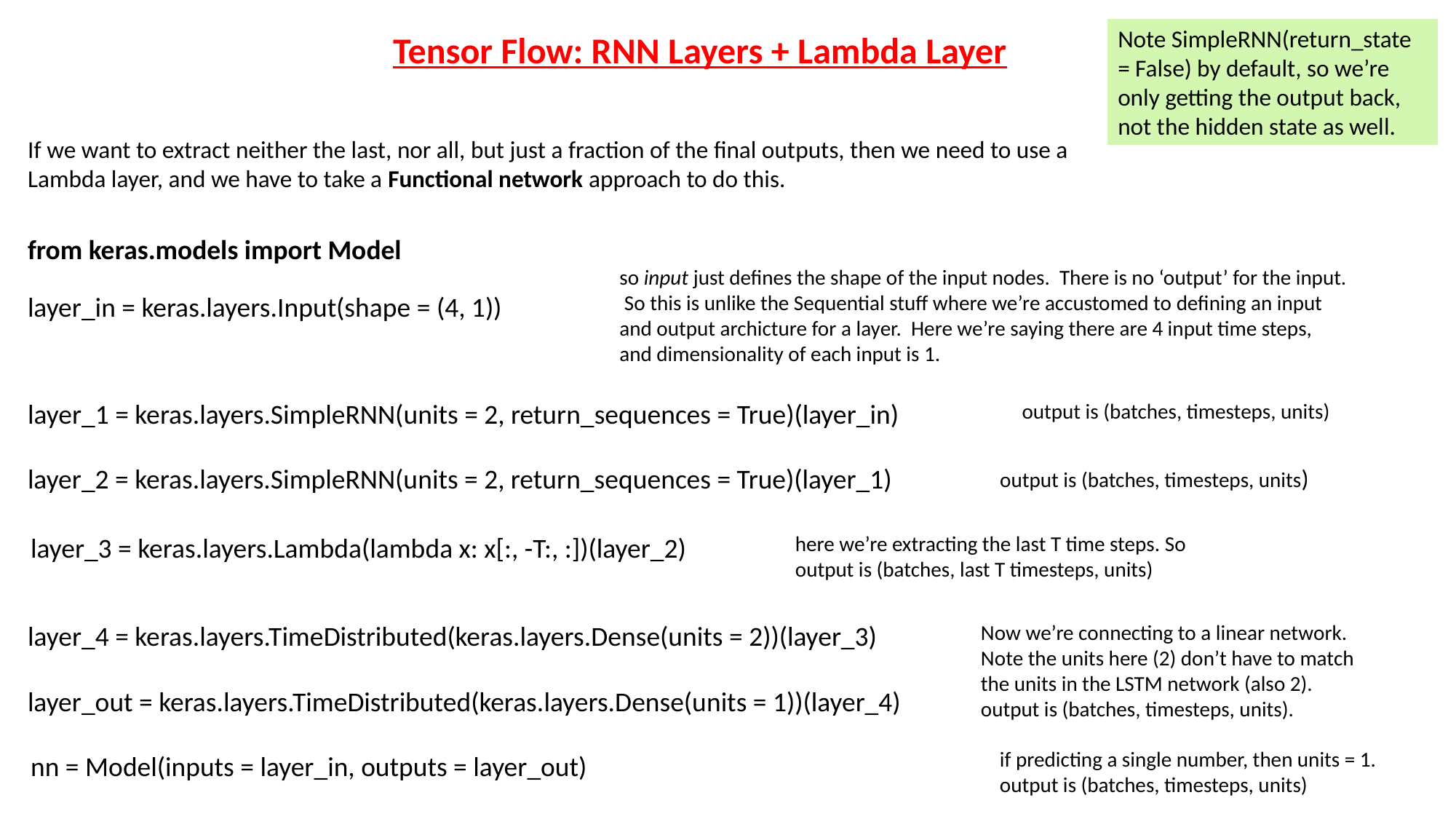

Note SimpleRNN(return_state = False) by default, so we’re only getting the output back, not the hidden state as well.
Tensor Flow: RNN Layers + Lambda Layer
If we want to extract neither the last, nor all, but just a fraction of the final outputs, then we need to use a Lambda layer, and we have to take a Functional network approach to do this.
from keras.models import Model
so input just defines the shape of the input nodes.  There is no ‘output’ for the input.  So this is unlike the Sequential stuff where we’re accustomed to defining an input and output archicture for a layer.  Here we’re saying there are 4 input time steps, and dimensionality of each input is 1.
layer_in = keras.layers.Input(shape = (4, 1))
layer_1 = keras.layers.SimpleRNN(units = 2, return_sequences = True)(layer_in)
output is (batches, timesteps, units)
layer_2 = keras.layers.SimpleRNN(units = 2, return_sequences = True)(layer_1)
output is (batches, timesteps, units)
here we’re extracting the last T time steps. So output is (batches, last T timesteps, units)
layer_3 = keras.layers.Lambda(lambda x: x[:, -T:, :])(layer_2)
layer_4 = keras.layers.TimeDistributed(keras.layers.Dense(units = 2))(layer_3)
Now we’re connecting to a linear network.  Note the units here (2) don’t have to match the units in the LSTM network (also 2).  output is (batches, timesteps, units).
layer_out = keras.layers.TimeDistributed(keras.layers.Dense(units = 1))(layer_4)
if predicting a single number, then units = 1.  output is (batches, timesteps, units)
nn = Model(inputs = layer_in, outputs = layer_out)